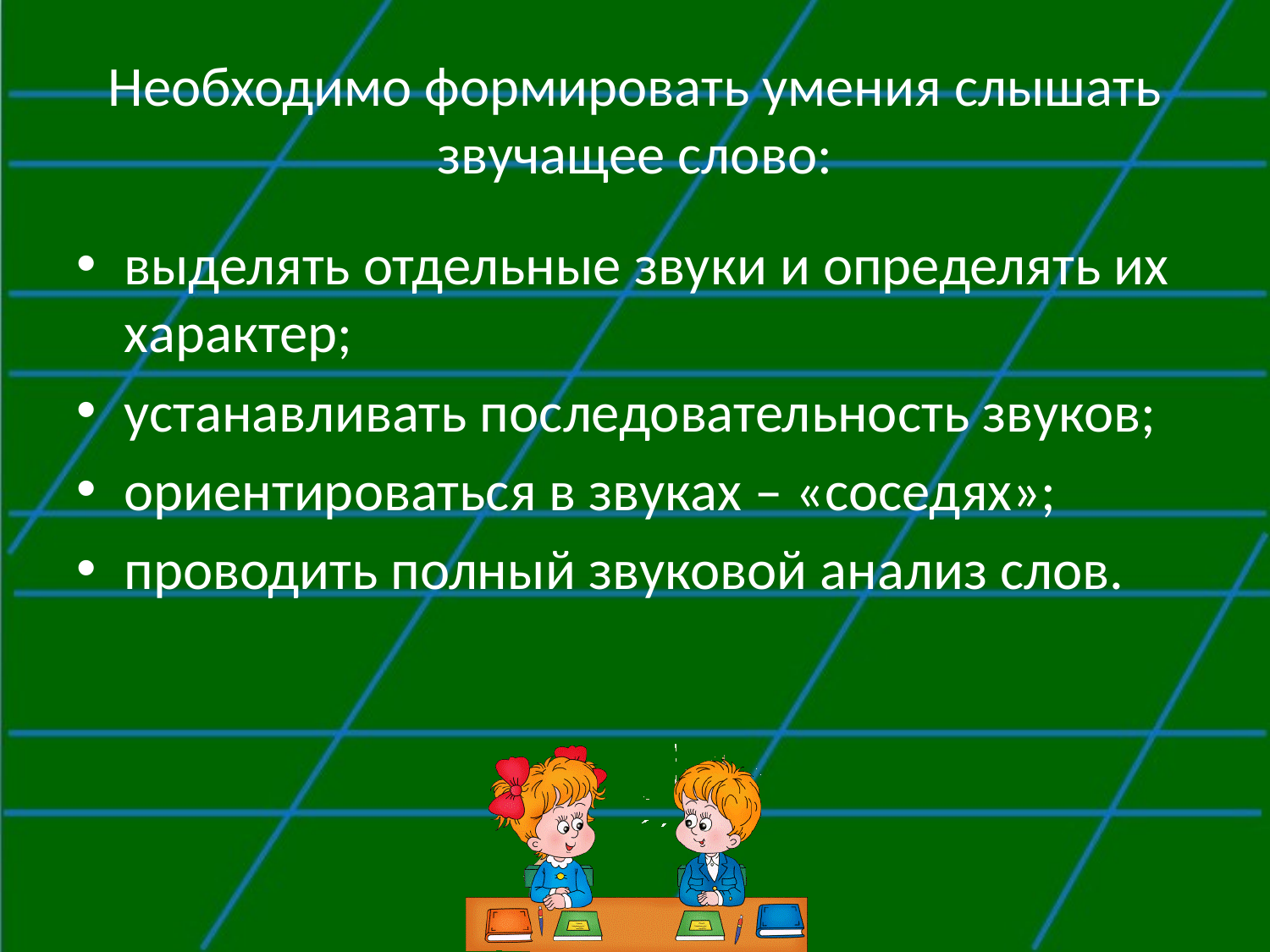

# Необходимо формировать умения слышать звучащее слово:
выделять отдельные звуки и определять их характер;
устанавливать последовательность звуков;
ориентироваться в звуках – «соседях»;
проводить полный звуковой анализ слов.